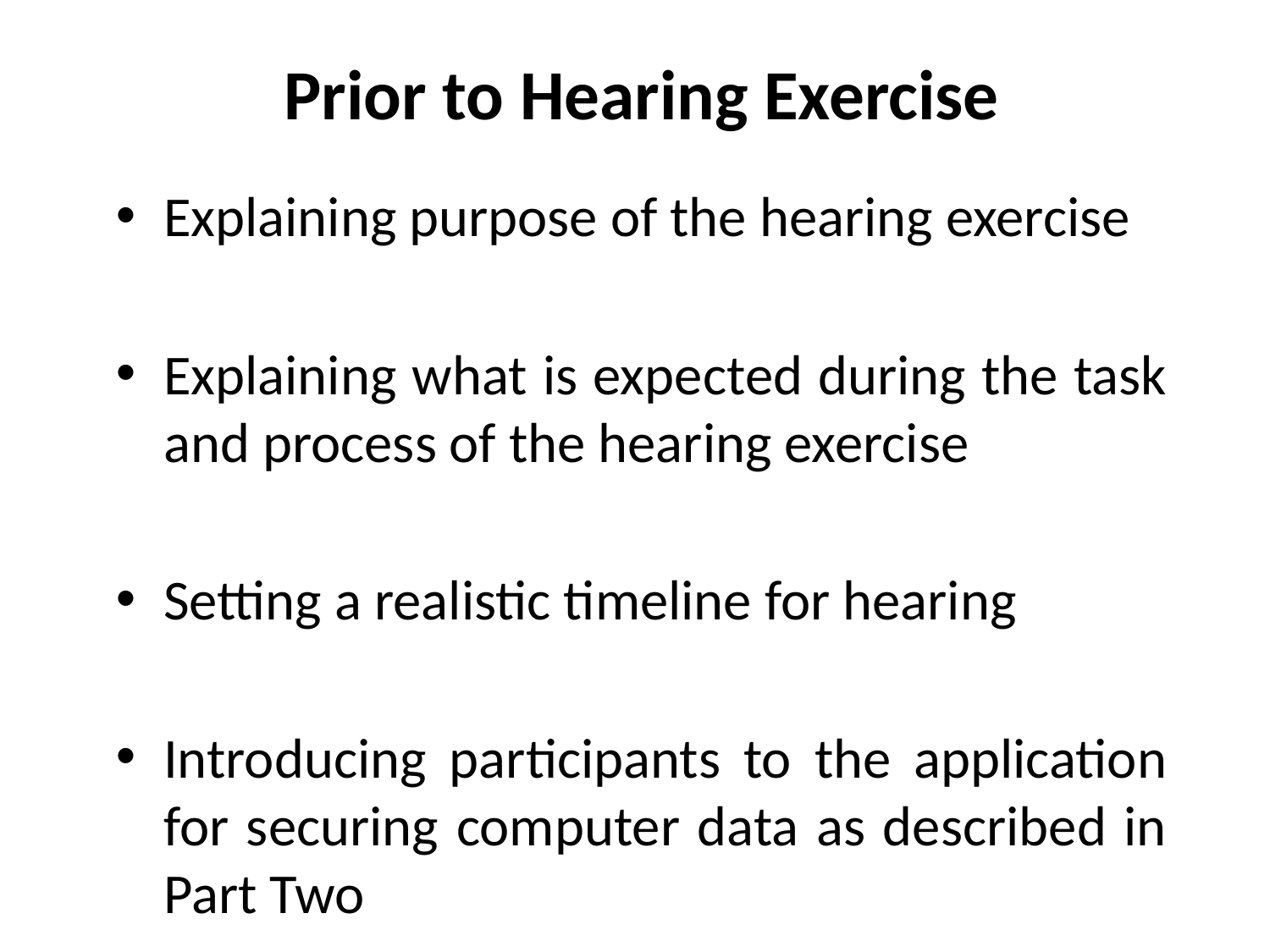

Prior to Hearing Exercise
Explaining purpose of the hearing exercise

Explaining what is expected during the task and process of the hearing exercise

Setting a realistic timeline for hearing

Introducing participants to the application for securing computer data as described in Part Two